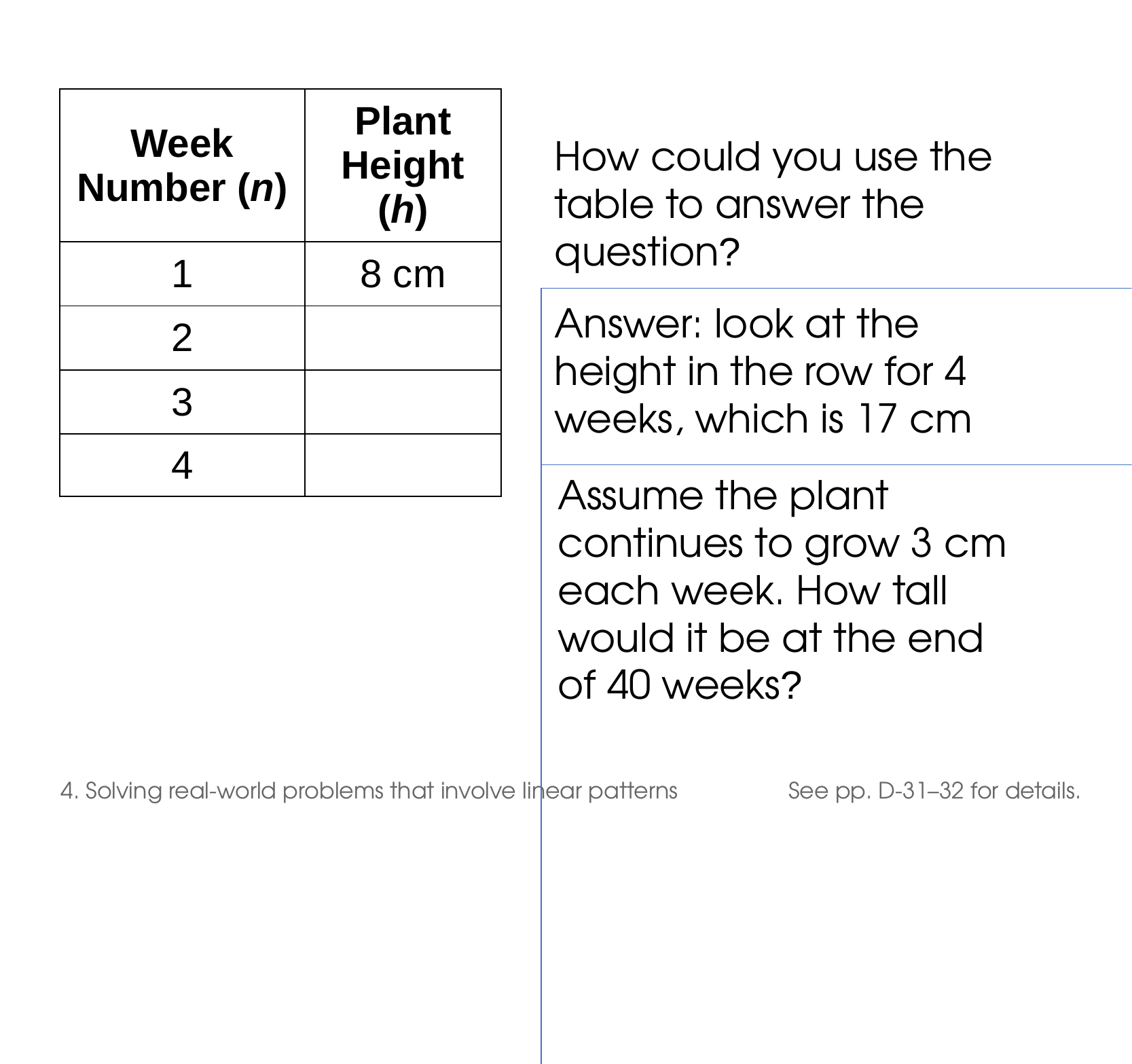

| Week Number (n) | Plant Height (h) |
| --- | --- |
| 1 | 8 cm |
| 2 |  |
| 3 |  |
| 4 |  |
How could you use the table to answer the question?
Answer: look at the height in the row for 4 weeks, which is 17 cm
Assume the plant continues to grow 3 cm each week. How tall would it be at the end of 40 weeks?
4. Solving real-world problems that involve linear patterns
See pp. D-31–32 for details.